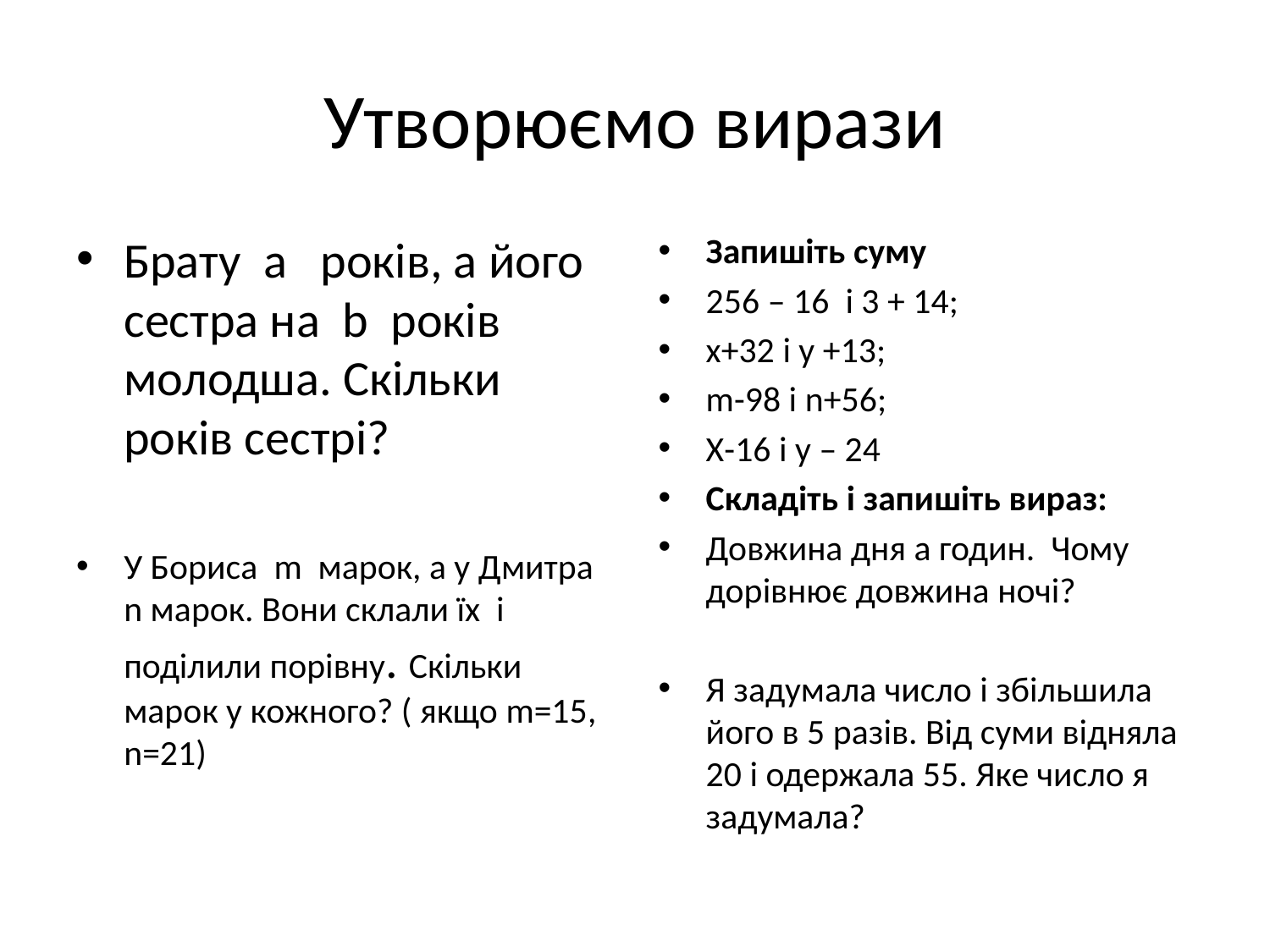

# Утворюємо вирази
Брату  а   років, а його сестра на  b  років молодша. Скільки років сестрі?

У Бориса  m  марок, а у Дмитра n марок. Вони склали їх  і поділили порівну. Скільки марок у кожного? ( якщо m=15,  n=21)
Запишіть суму
256 – 16  і 3 + 14;
x+32 і у +13;
m-98 і n+56;
Х-16 і у – 24
Складіть і запишіть вираз:
Довжина дня а годин.  Чому дорівнює довжина ночі?

Я задумала число і збільшила його в 5 разів. Від суми відняла 20 і одержала 55. Яке число я задумала?